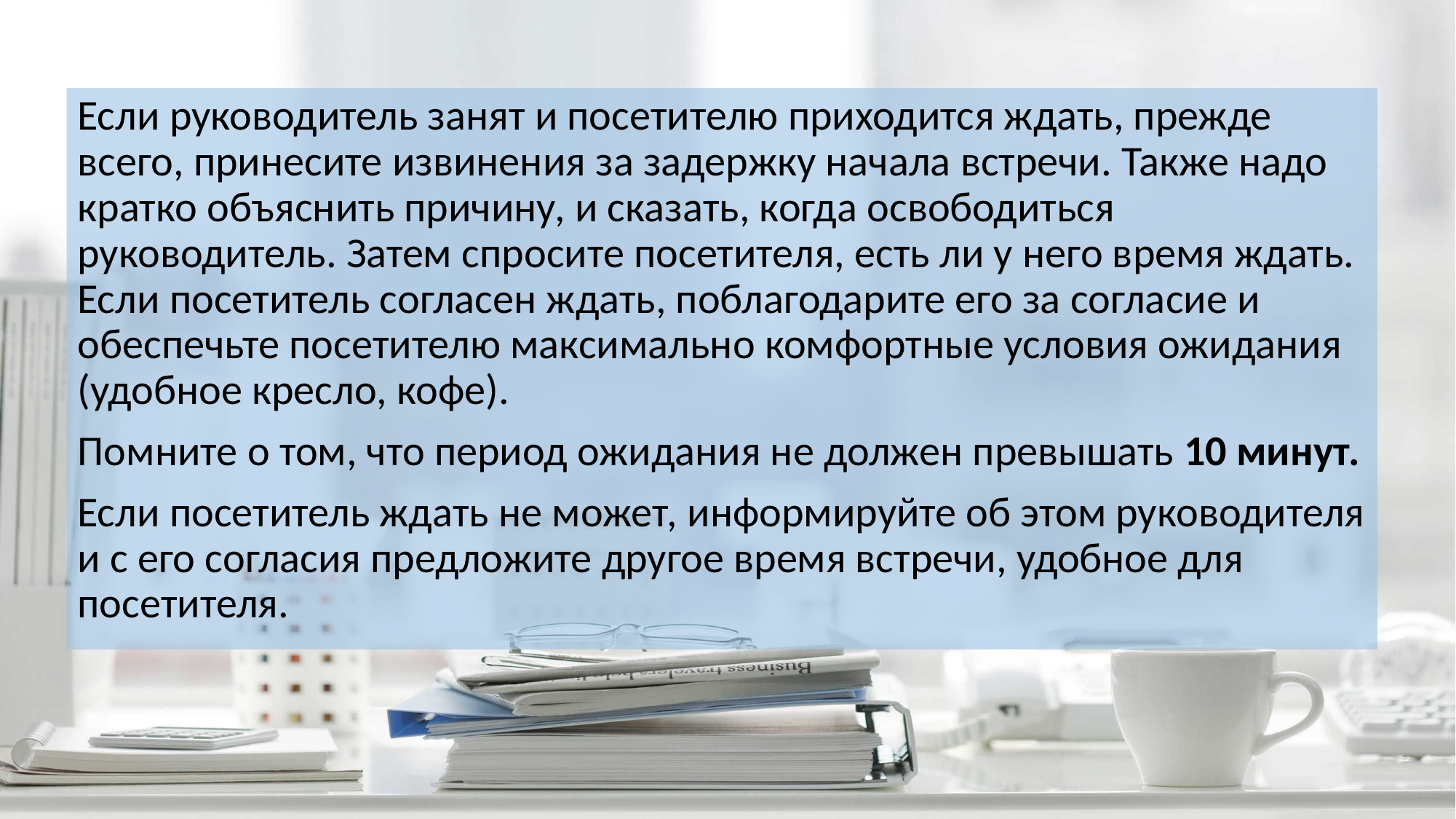

Если руководитель занят и посетителю приходится ждать, прежде всего, принесите извинения за задержку начала встречи. Также надо кратко объяснить причину, и сказать, когда освободиться руководитель. Затем спросите посетителя, есть ли у него время ждать. Если посетитель согласен ждать, поблагодарите его за согласие и обеспечьте посетителю максимально комфортные условия ожидания (удобное кресло, кофе).
Помните о том, что период ожидания не должен превышать 10 минут.
Если посетитель ждать не может, информируйте об этом руководителя и с его согласия предложите другое время встречи, удобное для посетителя.